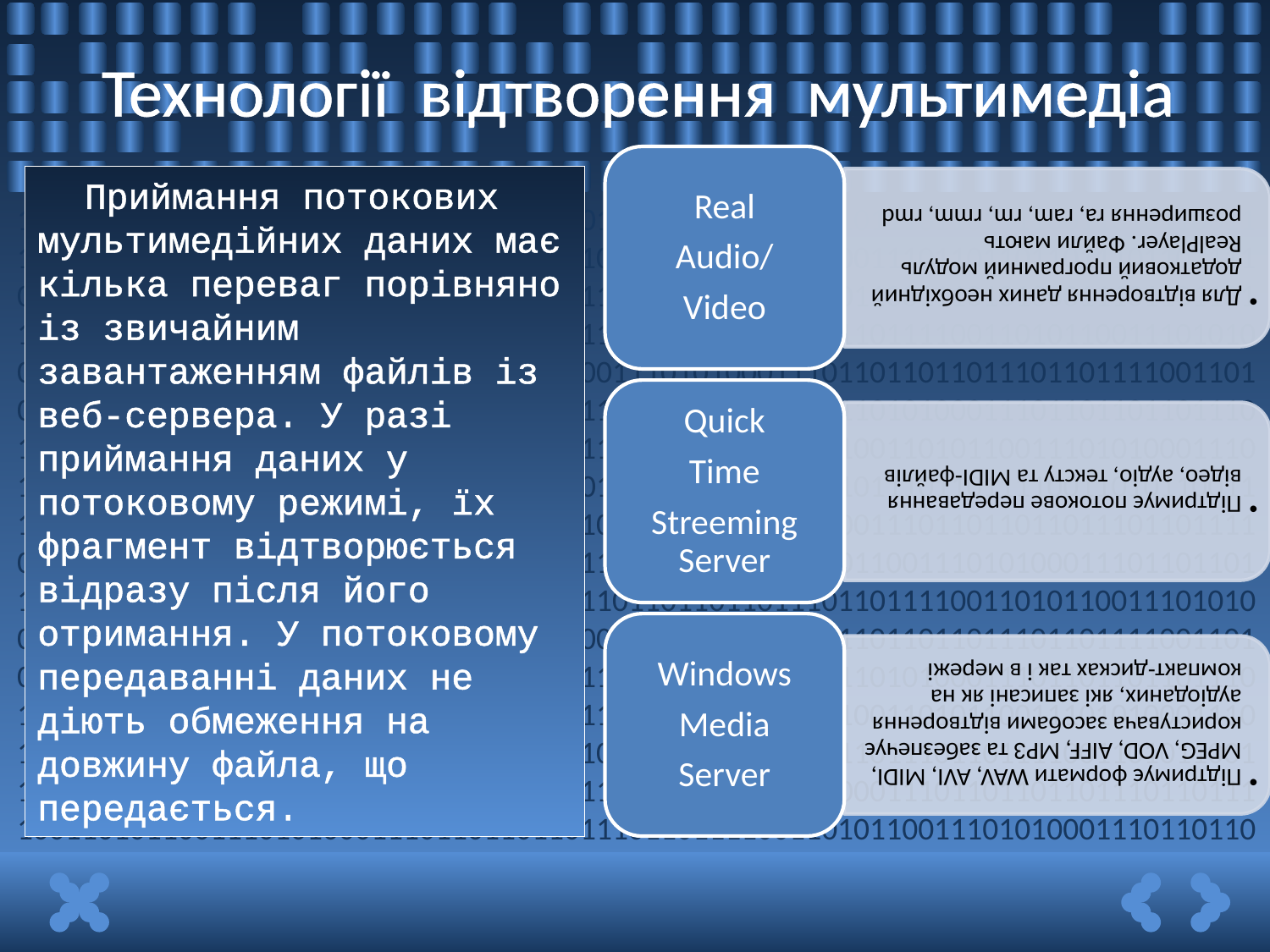

# Технології  відтворення  мультимедіа
Для відтворення даних необхідний додатковий програмний модуль RealРlayer. Файли мають розширення ra, ram, rm, rmm, rmd
Real
Audio/
Video
Підтримує потокове передавання відео, аудіо, тексту та MIDI-файлів
Quick
Time
Streeming Server
Підтримує формати WAV, AVI, MIDI, MPEG, VOD, AIFF, MP3 та забезпечує користувача засобами відтворення аудіоданих, які записані як на компакт-дисках так і в мережі
Windows
Media
Server
Приймання потокових мультимедійних даних має кілька переваг порівняно із звичайним завантаженням файлів із веб-сервера. У разі приймання даних у потоковому режимі, їх фрагмент відтворюється відразу після його отримання. У потоковому передаванні даних не діють обмеження на довжину файла, що передається.